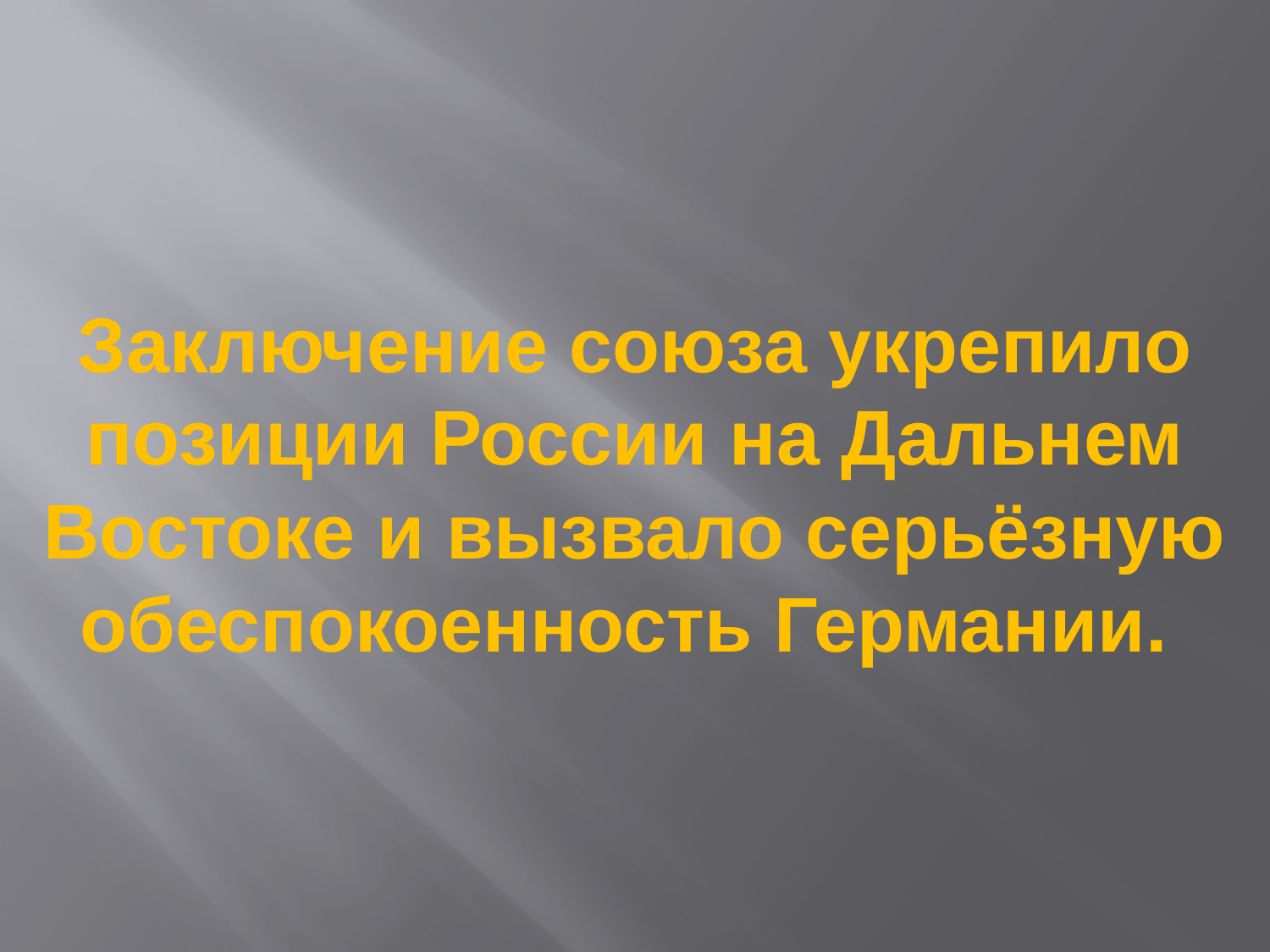

# Заключение союза укрепило позиции России на Дальнем Востоке и вызвало серьёзную обеспокоенность Германии.